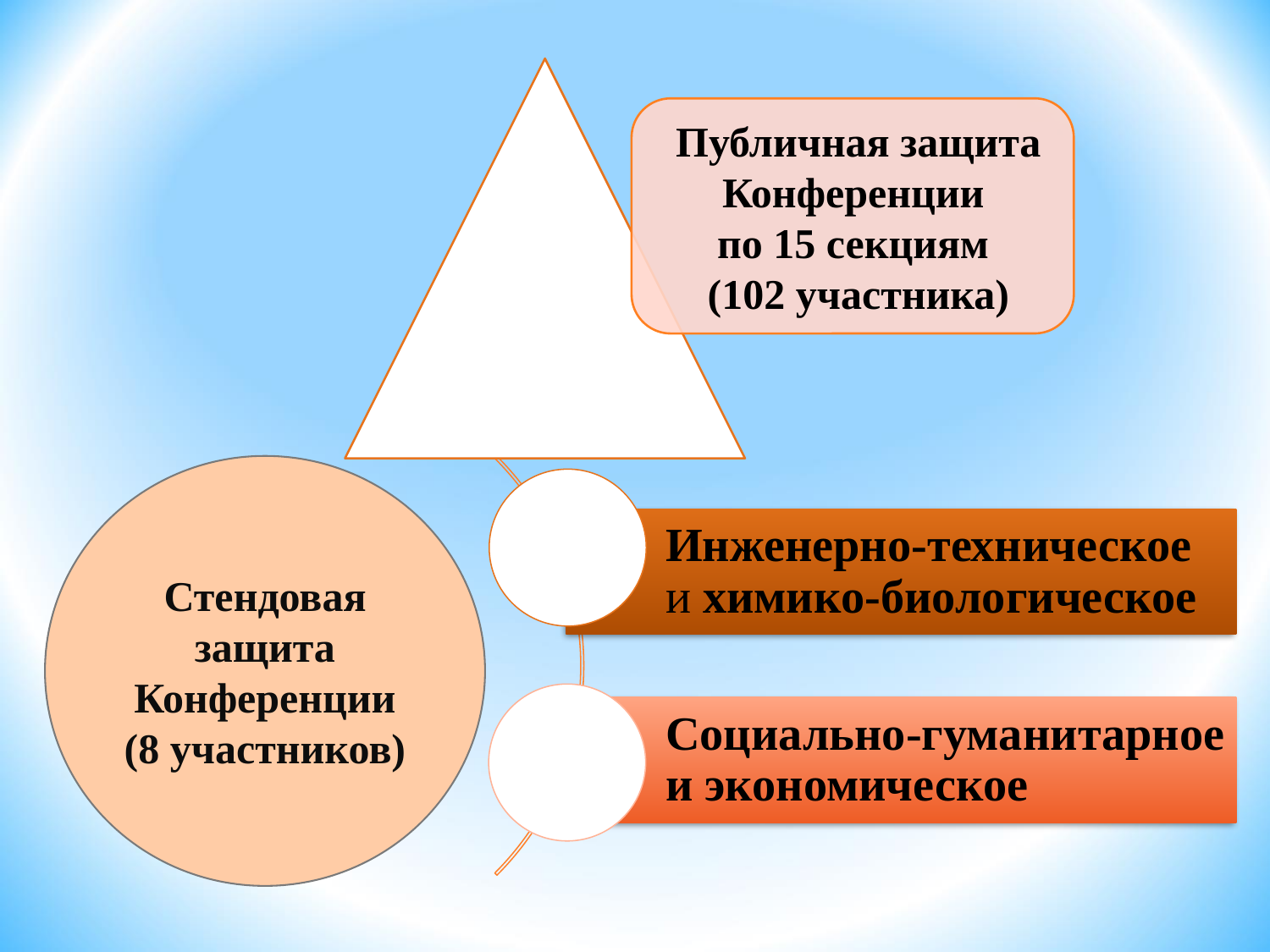

Публичная защита Конференции
по 15 секциям
(102 участника)
Инженерно-техническое и химико-биологическое
Социально-гуманитарное и экономическое
Стендовая защита Конференции
(8 участников)